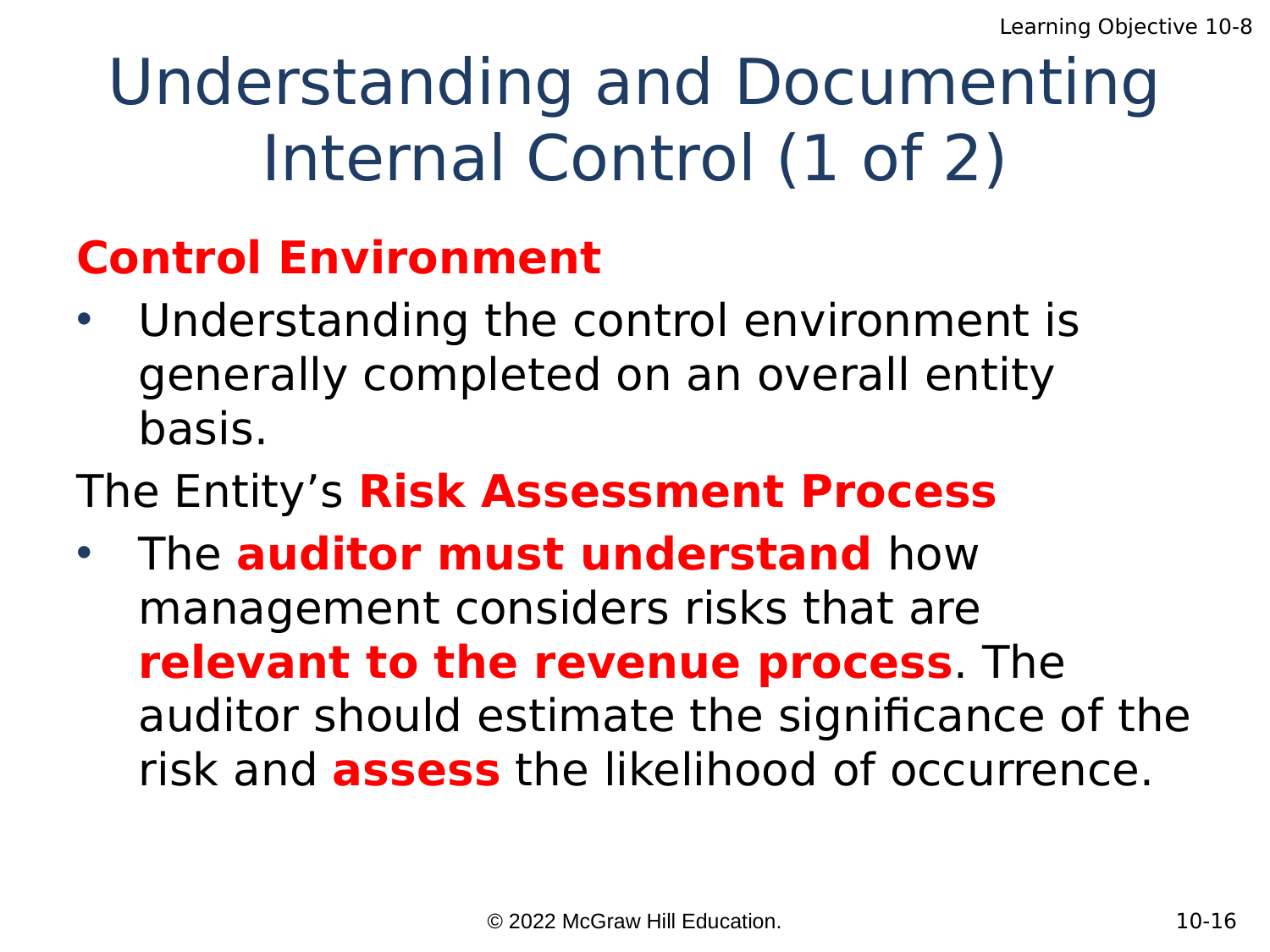

Learning Objective 10-8
# Understanding and Documenting Internal Control (1 of 2)
Control Environment
Understanding the control environment is generally completed on an overall entity basis.
The Entity’s Risk Assessment Process
The auditor must understand how management considers risks that are relevant to the revenue process. The auditor should estimate the significance of the risk and assess the likelihood of occurrence.